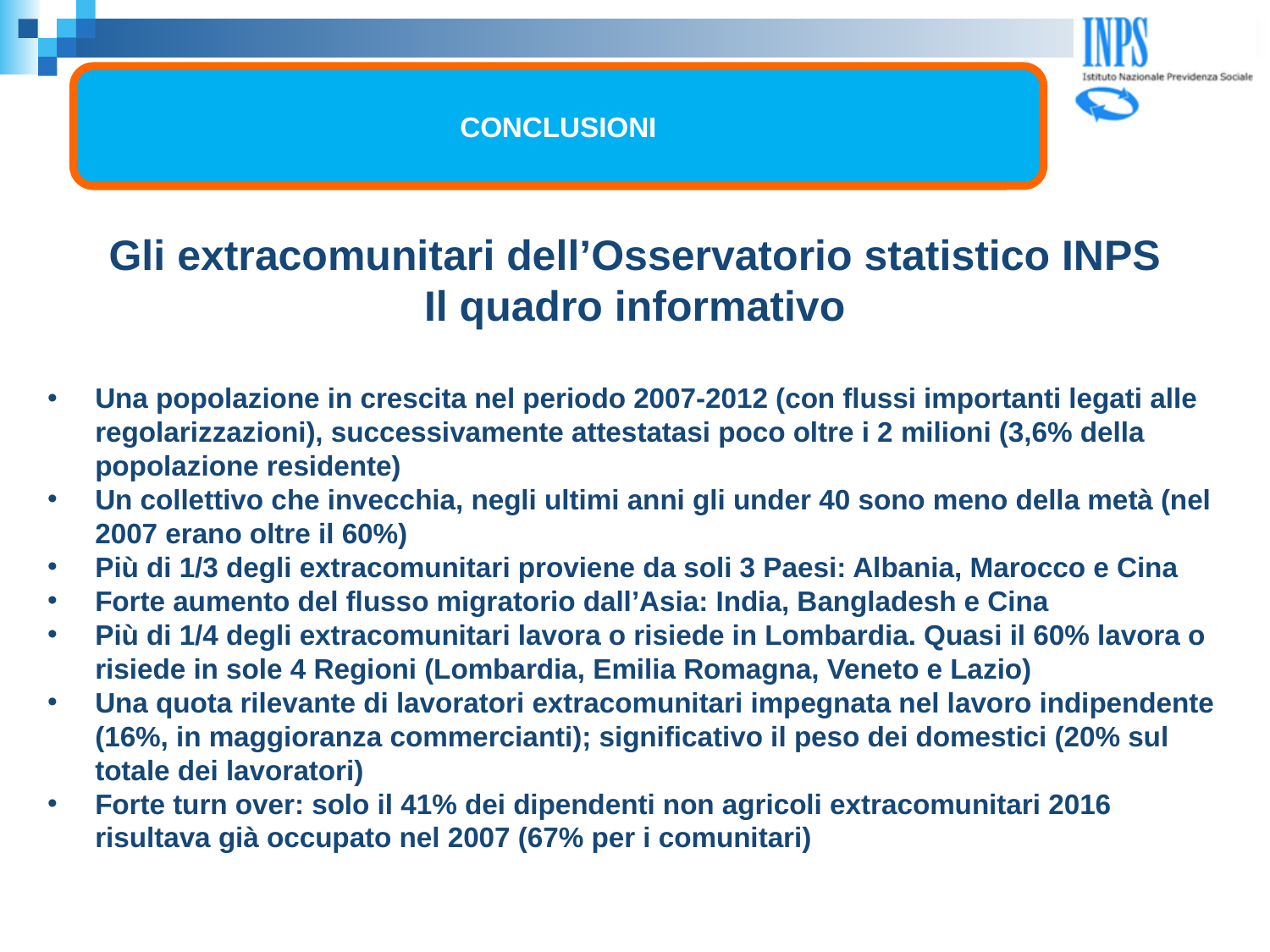

CONCLUSIONI
Gli extracomunitari dell’Osservatorio statistico INPS
Il quadro informativo

Una popolazione in crescita nel periodo 2007-2012 (con flussi importanti legati alle regolarizzazioni), successivamente attestatasi poco oltre i 2 milioni (3,6% della popolazione residente)
Un collettivo che invecchia, negli ultimi anni gli under 40 sono meno della metà (nel 2007 erano oltre il 60%)
Più di 1/3 degli extracomunitari proviene da soli 3 Paesi: Albania, Marocco e Cina
Forte aumento del flusso migratorio dall’Asia: India, Bangladesh e Cina
Più di 1/4 degli extracomunitari lavora o risiede in Lombardia. Quasi il 60% lavora o risiede in sole 4 Regioni (Lombardia, Emilia Romagna, Veneto e Lazio)
Una quota rilevante di lavoratori extracomunitari impegnata nel lavoro indipendente (16%, in maggioranza commercianti); significativo il peso dei domestici (20% sul totale dei lavoratori)
Forte turn over: solo il 41% dei dipendenti non agricoli extracomunitari 2016 risultava già occupato nel 2007 (67% per i comunitari)